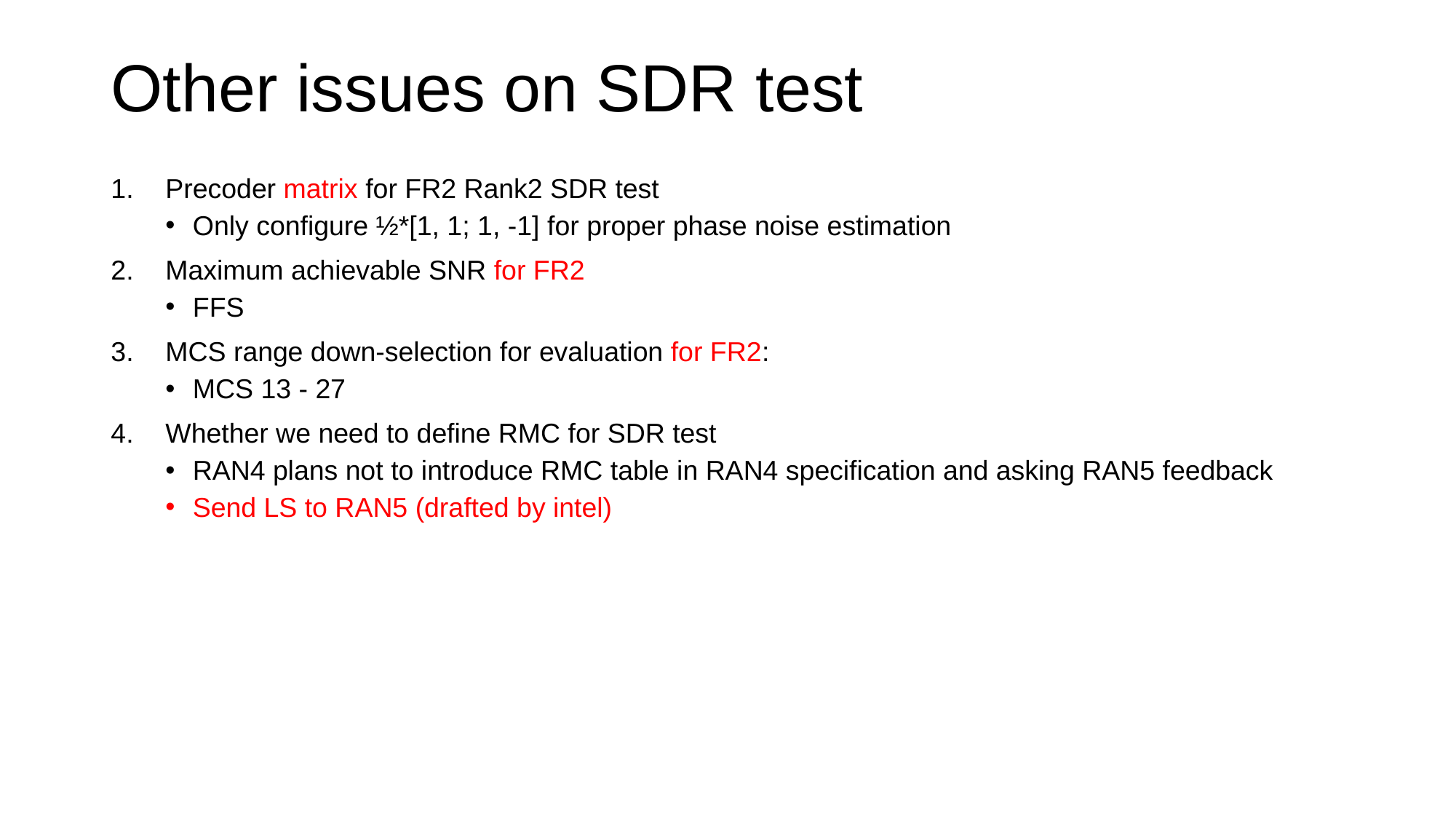

# Other issues on SDR test
Precoder matrix for FR2 Rank2 SDR test
Only configure ½*[1, 1; 1, -1] for proper phase noise estimation
Maximum achievable SNR for FR2
FFS
MCS range down-selection for evaluation for FR2:
MCS 13 - 27
Whether we need to define RMC for SDR test
RAN4 plans not to introduce RMC table in RAN4 specification and asking RAN5 feedback
Send LS to RAN5 (drafted by intel)